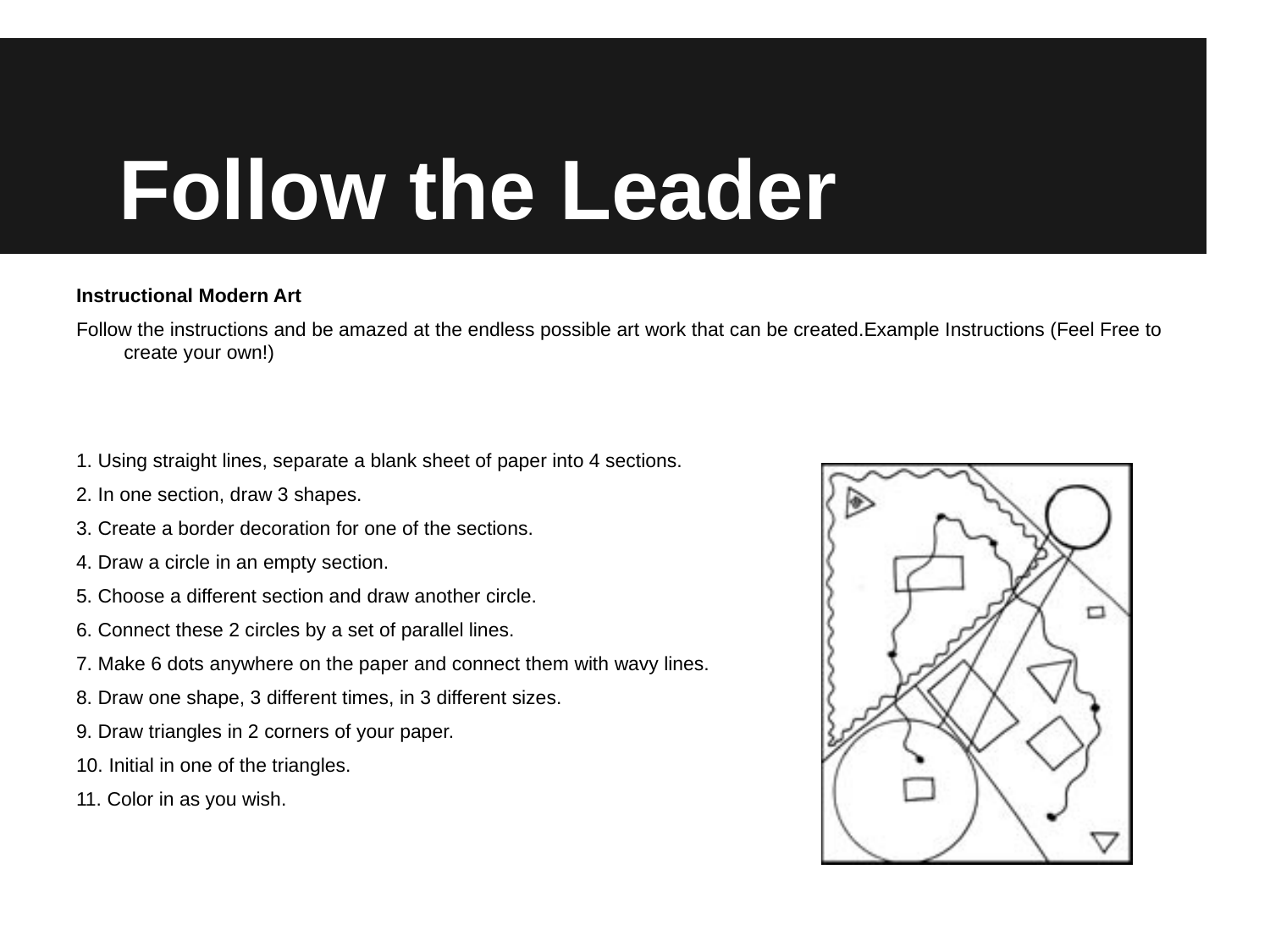

# Follow the Leader
Instructional Modern Art
Follow the instructions and be amazed at the endless possible art work that can be created.Example Instructions (Feel Free to create your own!)

1. Using straight lines, separate a blank sheet of paper into 4 sections.
2. In one section, draw 3 shapes.
3. Create a border decoration for one of the sections.
4. Draw a circle in an empty section.
5. Choose a different section and draw another circle.
6. Connect these 2 circles by a set of parallel lines.
7. Make 6 dots anywhere on the paper and connect them with wavy lines.
8. Draw one shape, 3 different times, in 3 different sizes.
9. Draw triangles in 2 corners of your paper.
10. Initial in one of the triangles.
11. Color in as you wish.